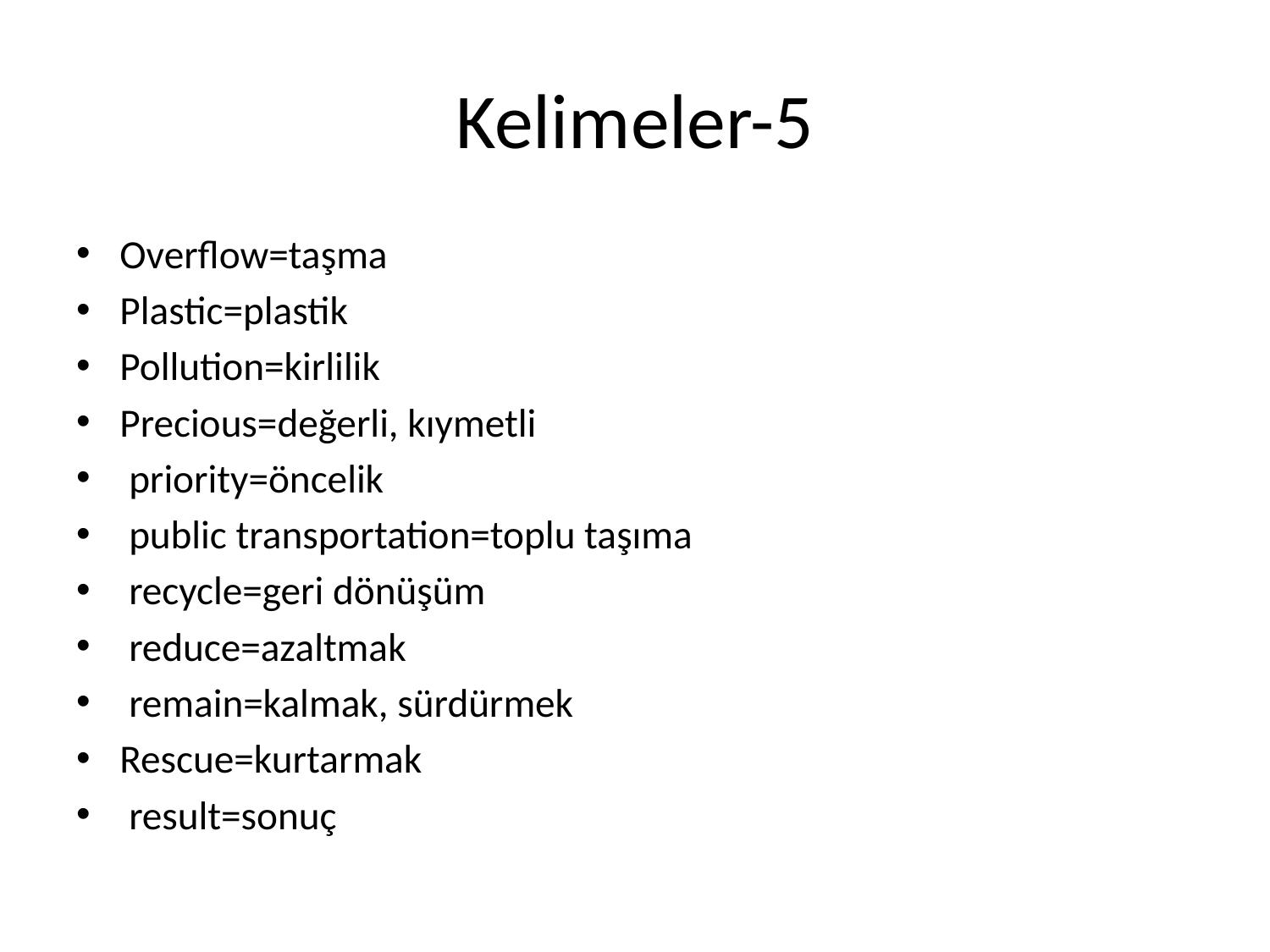

# Kelimeler-5
Overflow=taşma
Plastic=plastik
Pollution=kirlilik
Precious=değerli, kıymetli
 priority=öncelik
 public transportation=toplu taşıma
 recycle=geri dönüşüm
 reduce=azaltmak
 remain=kalmak, sürdürmek
Rescue=kurtarmak
 result=sonuç